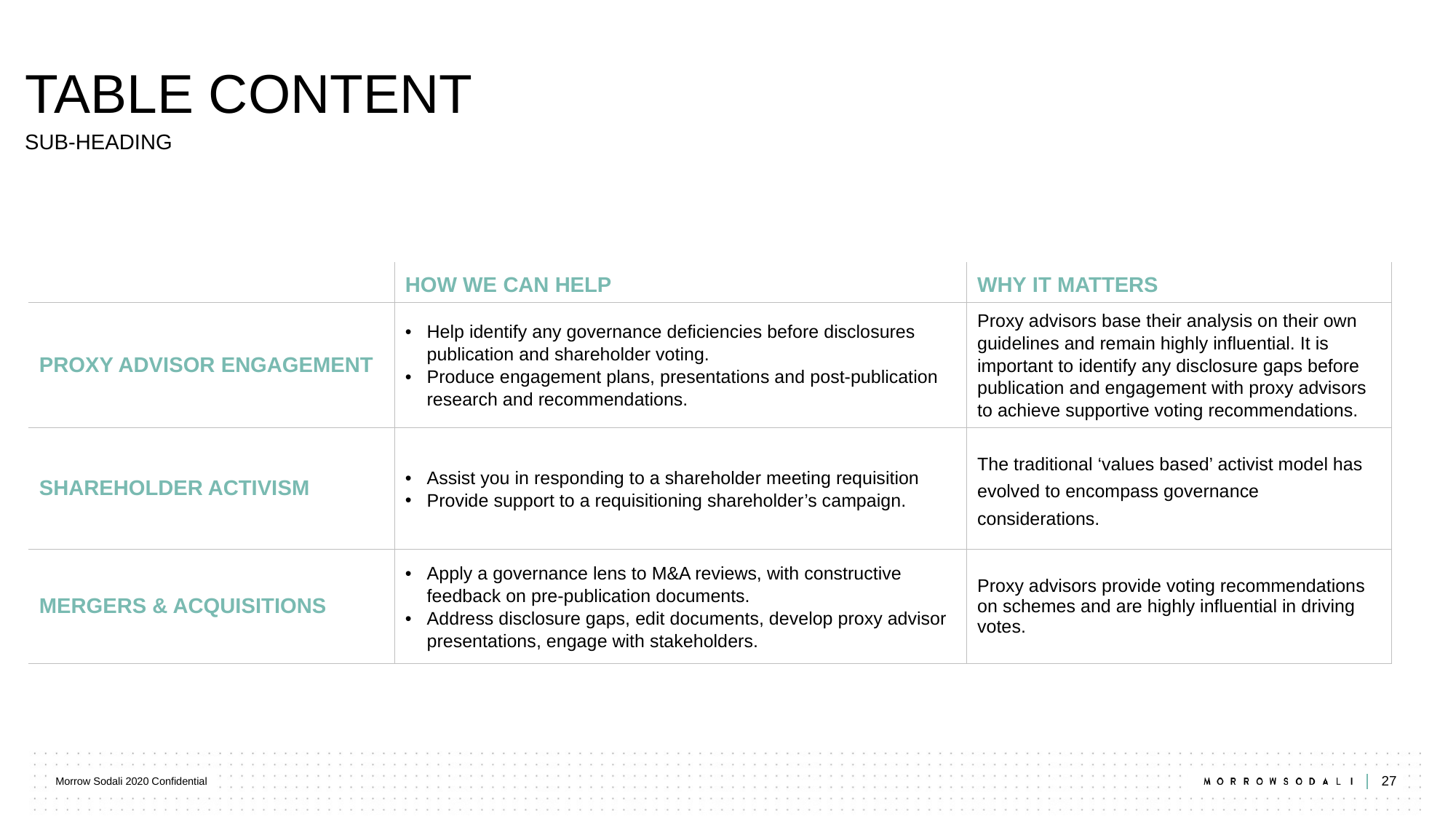

# TABLE CONTENT
SUB-HEADING
|  | HOW WE CAN HELP | WHY IT MATTERS |
| --- | --- | --- |
| Proxy advisor engagement | Help identify any governance deficiencies before disclosures publication and shareholder voting. Produce engagement plans, presentations and post-publication research and recommendations. | Proxy advisors base their analysis on their own guidelines and remain highly influential. It is important to identify any disclosure gaps before publication and engagement with proxy advisors to achieve supportive voting recommendations. |
| Shareholder Activism | Assist you in responding to a shareholder meeting requisition Provide support to a requisitioning shareholder’s campaign. | The traditional ‘values based’ activist model has evolved to encompass governance considerations. |
| Mergers & Acquisitions | Apply a governance lens to M&A reviews, with constructive feedback on pre-publication documents. Address disclosure gaps, edit documents, develop proxy advisor presentations, engage with stakeholders. | Proxy advisors provide voting recommendations on schemes and are highly influential in driving votes. |